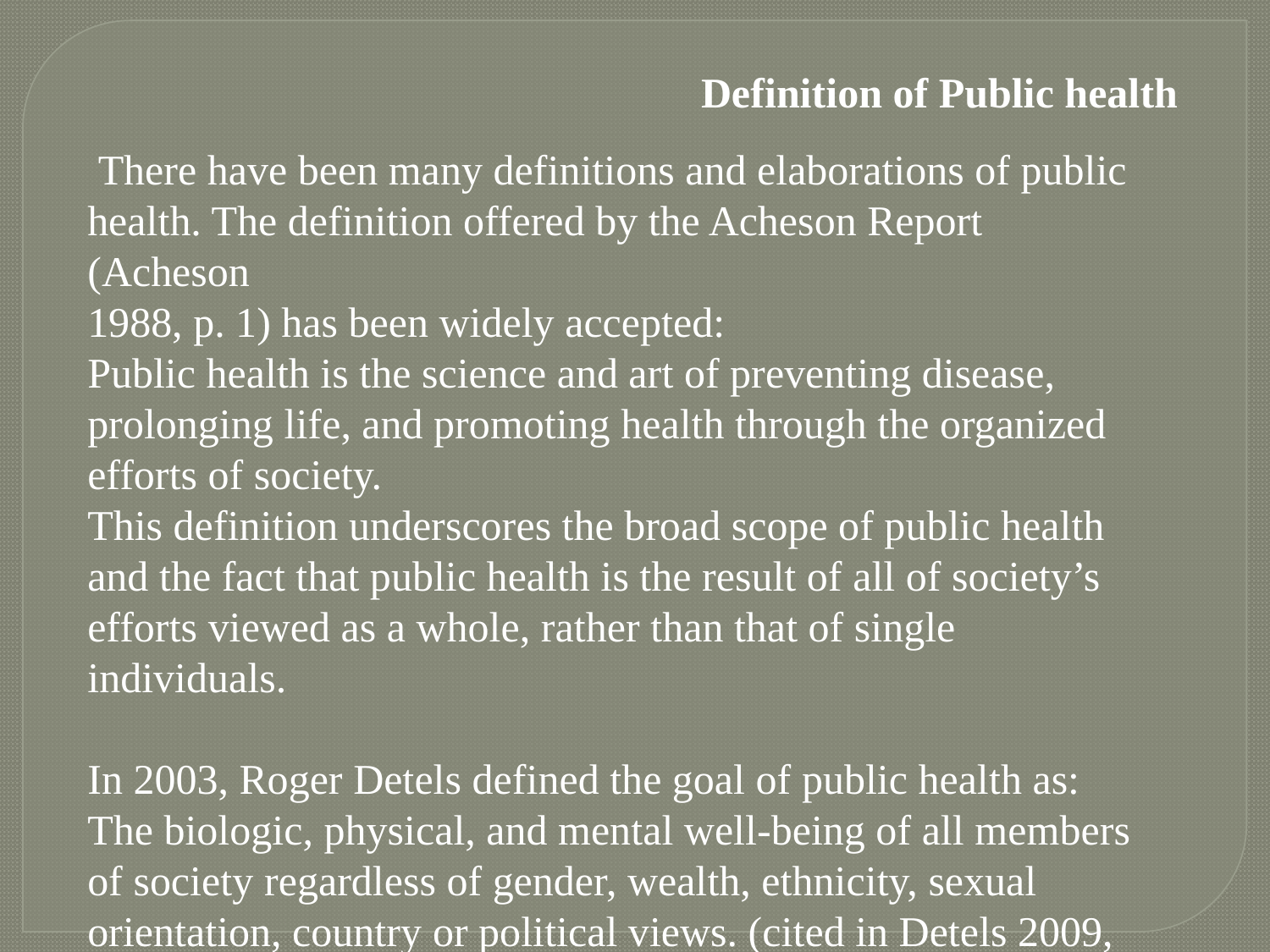

Definition of Public health
 There have been many definitions and elaborations of public
health. The definition offered by the Acheson Report (Acheson
1988, p. 1) has been widely accepted:
Public health is the science and art of preventing disease, prolonging life, and promoting health through the organized efforts of society.
This definition underscores the broad scope of public health and the fact that public health is the result of all of society’s efforts viewed as a whole, rather than that of single individuals.

In 2003, Roger Detels defined the goal of public health as:
The biologic, physical, and mental well-being of all members of society regardless of gender, wealth, ethnicity, sexual orientation, country or political views. (cited in Detels 2009, p. 3)